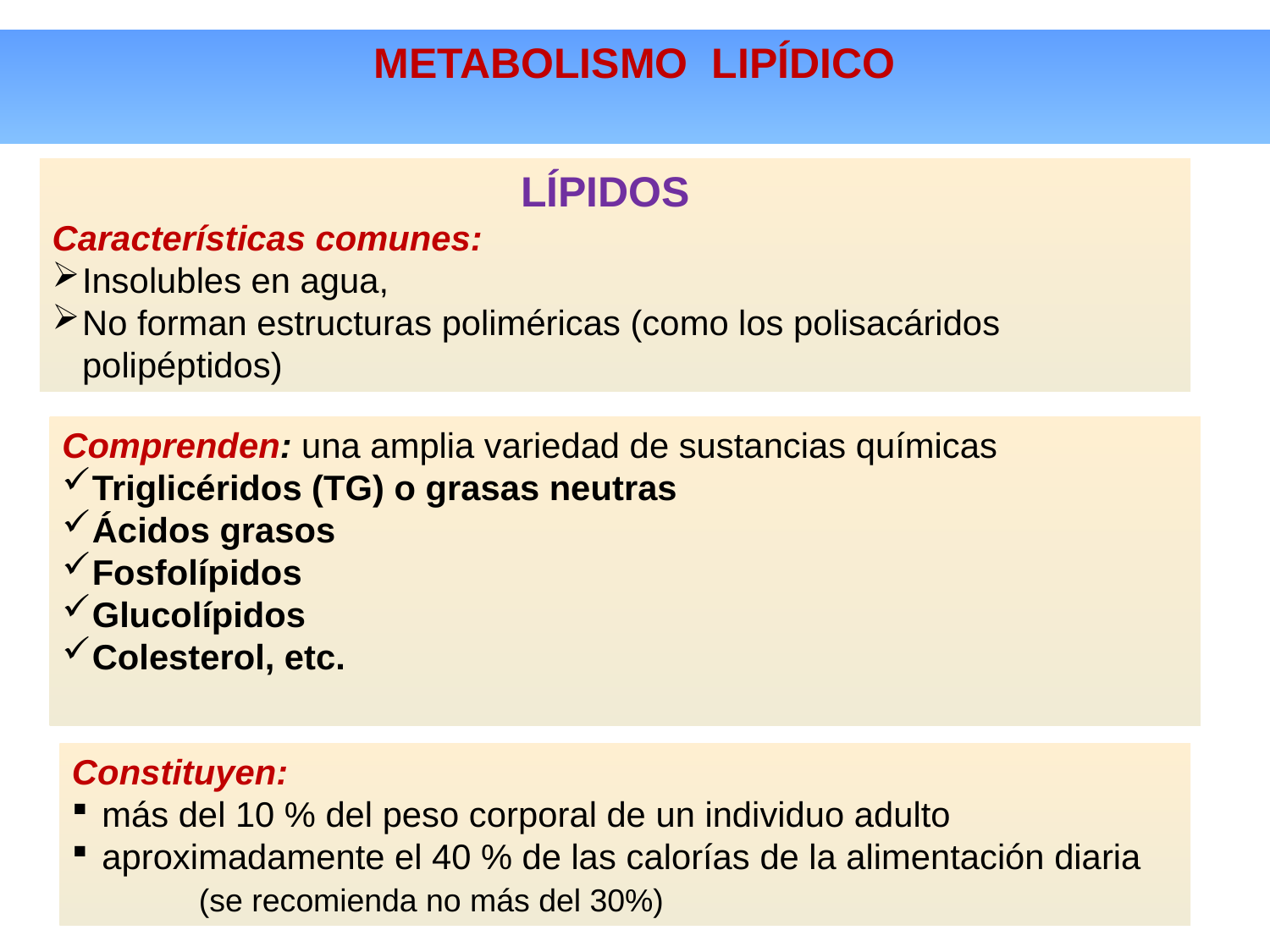

METABOLISMO  LIPÍDICO

LÍPIDOS
Características comunes:
Insolubles en agua,
No forman estructuras poliméricas (como los polisacáridos polipéptidos)
Comprenden: una amplia variedad de sustancias químicas
Triglicéridos (TG) o grasas neutras
Ácidos grasos
Fosfolípidos
Glucolípidos
Colesterol, etc.

Constituyen:
más del 10 % del peso corporal de un individuo adulto
aproximadamente el 40 % de las calorías de la alimentación diaria
	(se recomienda no más del 30%)